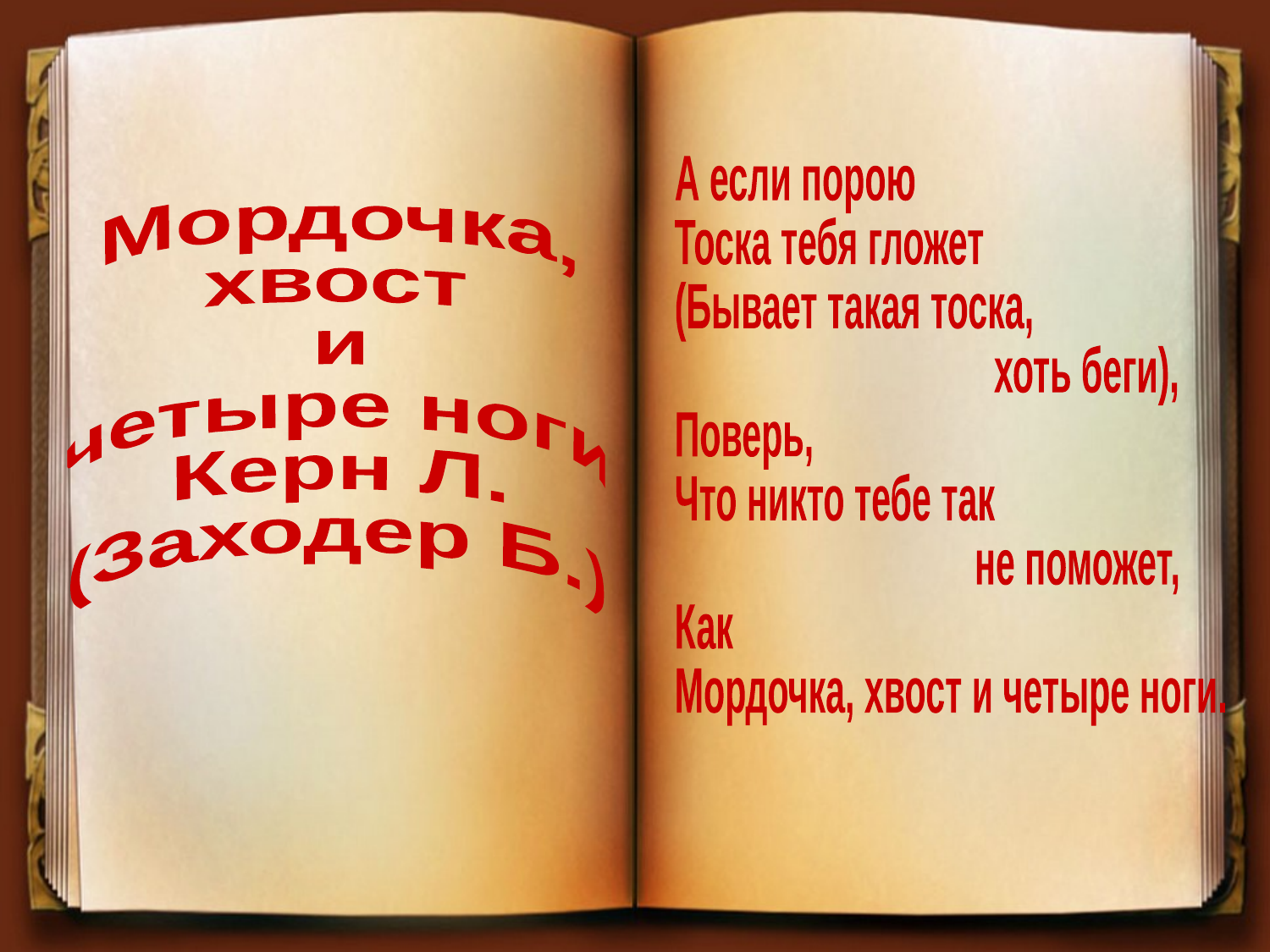

А если порою
Тоска тебя гложет
(Бывает такая тоска,
                                 хоть беги),
Поверь,
Что никто тебе так
                               не поможет,
Как
Мордочка, хвост и четыре ноги.
Мордочка,
хвост
и
четыре ноги
Керн Л.
(Заходер Б.)